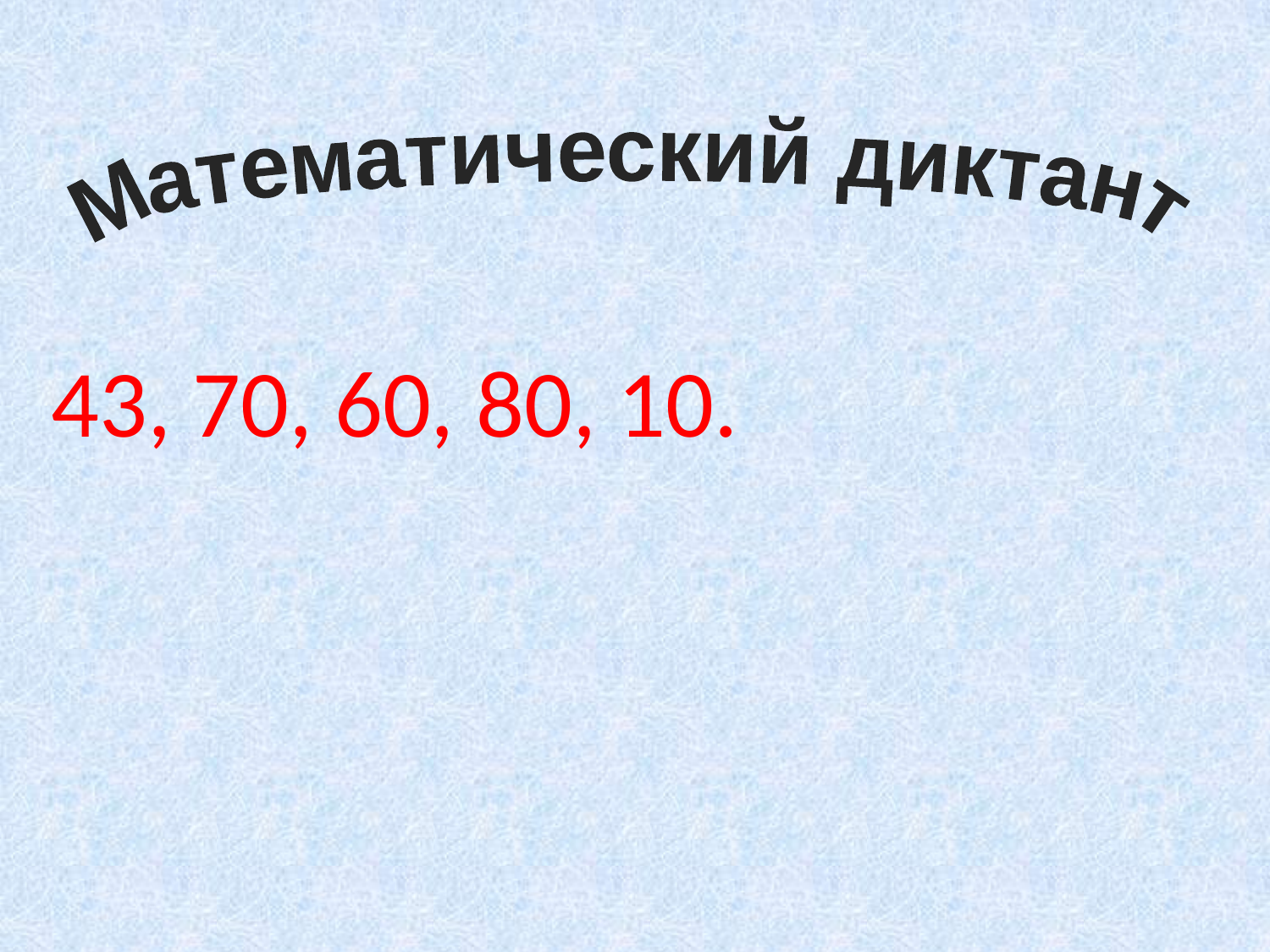

Математический диктант
43, 70, 60, 80, 10.